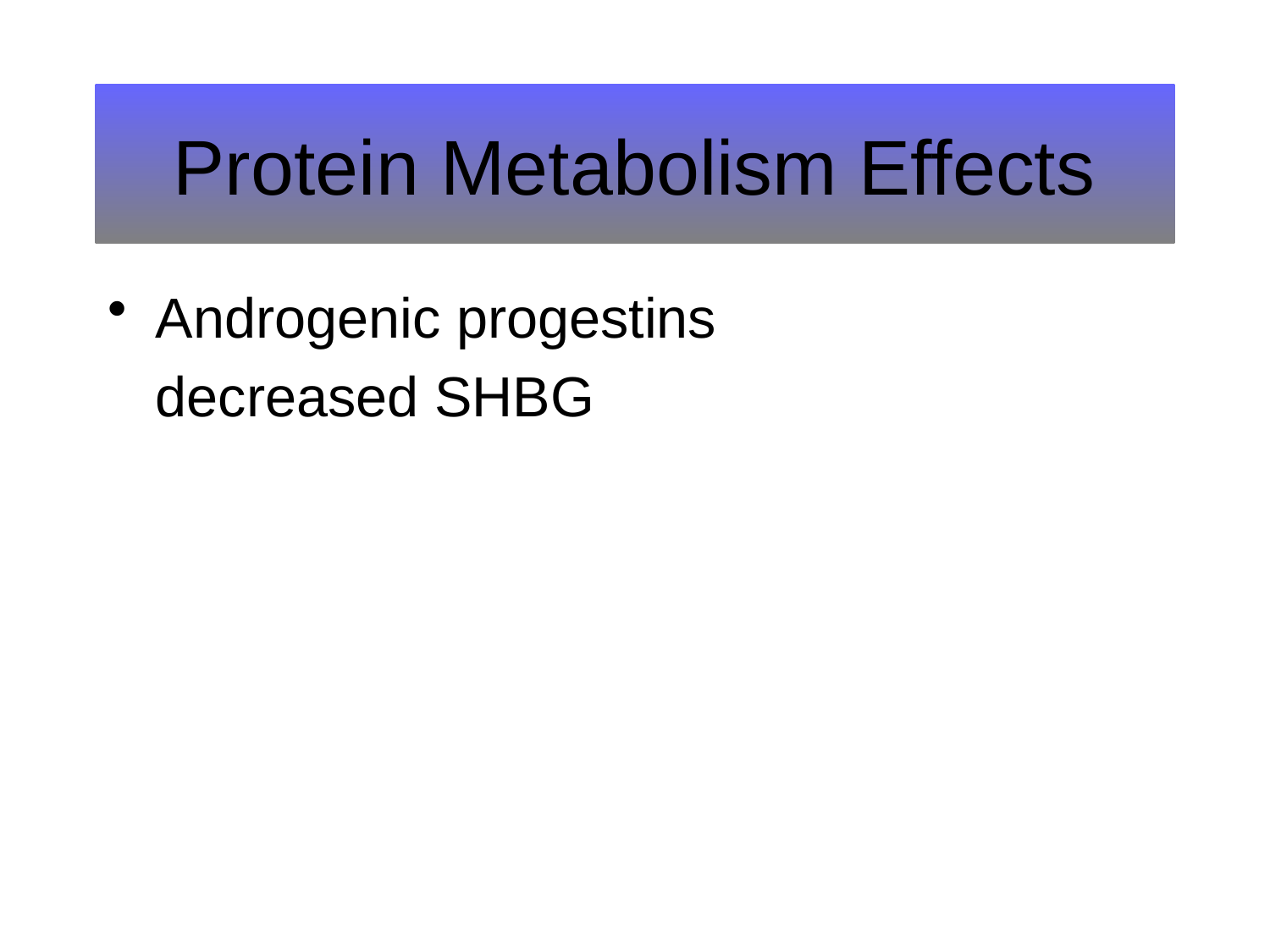

# Protein Metabolism Effects
Androgenic progestins
	decreased SHBG